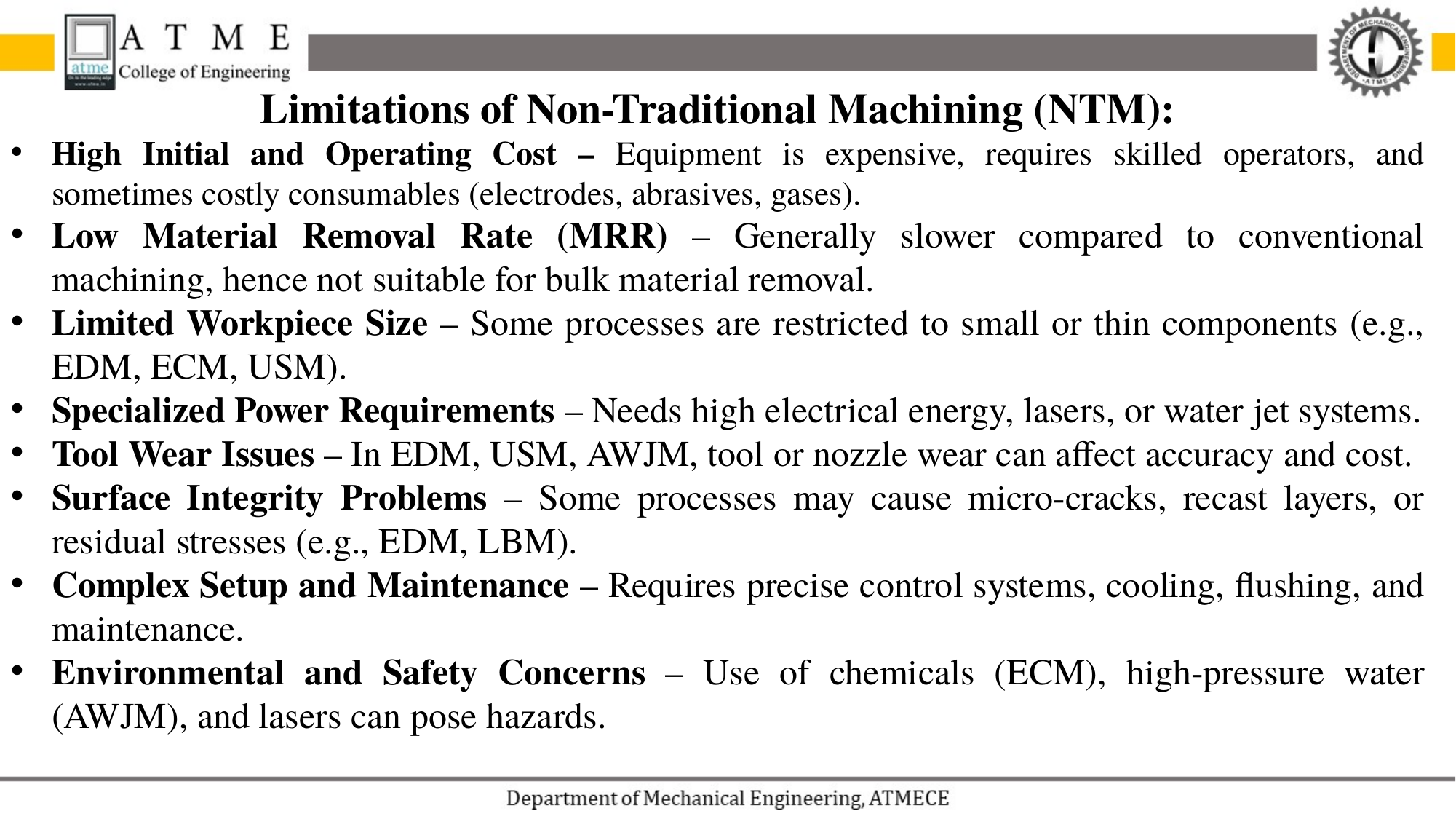

Limitations of Non-Traditional Machining (NTM):
High Initial and Operating Cost – Equipment is expensive, requires skilled operators, and sometimes costly consumables (electrodes, abrasives, gases).
Low Material Removal Rate (MRR) – Generally slower compared to conventional machining, hence not suitable for bulk material removal.
Limited Workpiece Size – Some processes are restricted to small or thin components (e.g., EDM, ECM, USM).
Specialized Power Requirements – Needs high electrical energy, lasers, or water jet systems.
Tool Wear Issues – In EDM, USM, AWJM, tool or nozzle wear can affect accuracy and cost.
Surface Integrity Problems – Some processes may cause micro-cracks, recast layers, or residual stresses (e.g., EDM, LBM).
Complex Setup and Maintenance – Requires precise control systems, cooling, flushing, and maintenance.
Environmental and Safety Concerns – Use of chemicals (ECM), high-pressure water (AWJM), and lasers can pose hazards.